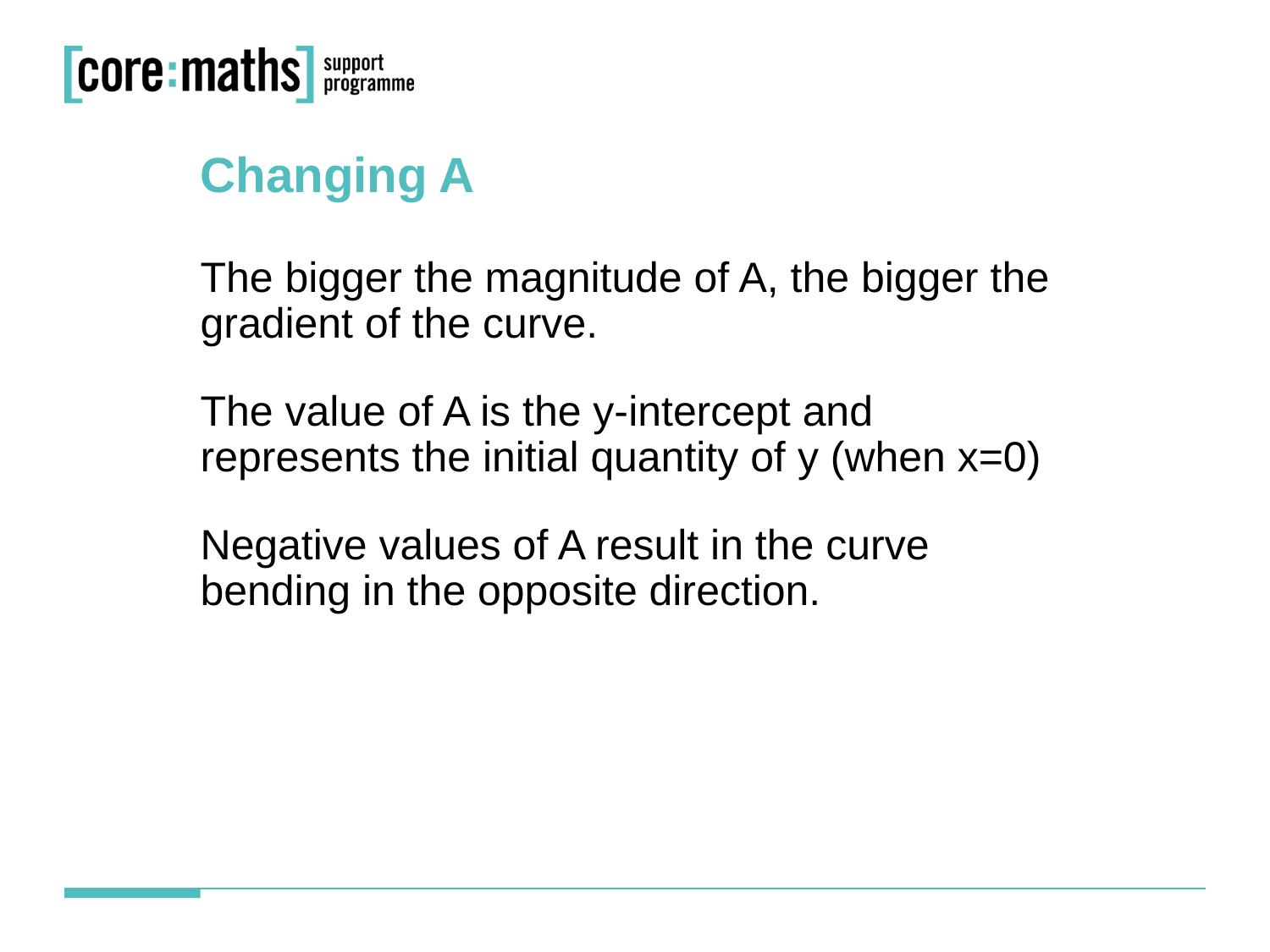

Changing A
The bigger the magnitude of A, the bigger the gradient of the curve.
The value of A is the y-intercept and represents the initial quantity of y (when x=0)
Negative values of A result in the curve bending in the opposite direction.